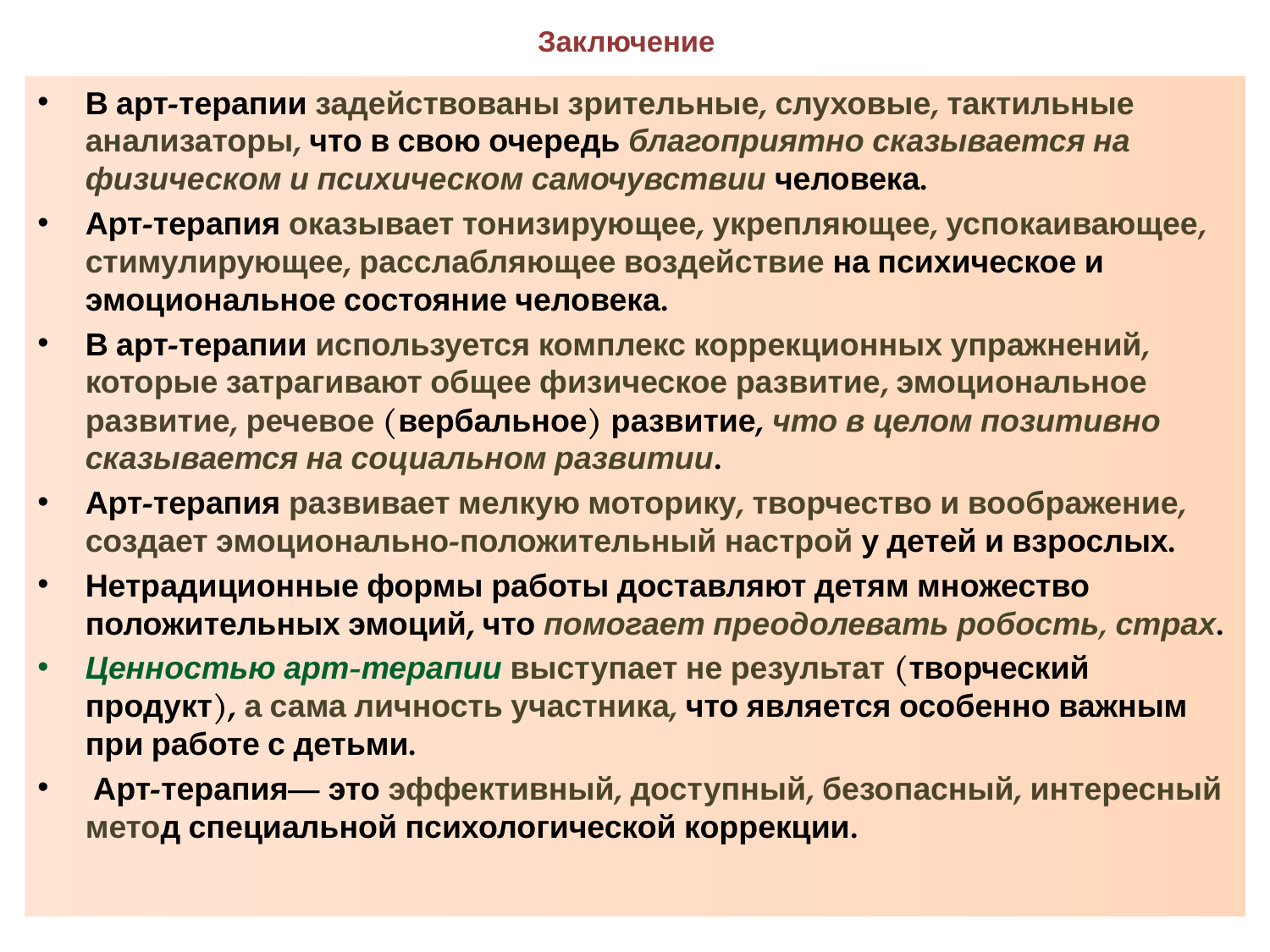

# Заключение
В арт-терапии задействованы зрительные, слуховые, тактильные анализаторы, что в свою очередь благоприятно сказывается на физическом и психическом самочувствии человека.
Арт-терапия оказывает тонизирующее, укрепляющее, успокаивающее, стимулирующее, расслабляющее воздействие на психическое и эмоциональное состояние человека.
В арт-терапии используется комплекс коррекционных упражнений, которые затрагивают общее физическое развитие, эмоциональное развитие, речевое (вербальное) развитие, что в целом позитивно сказывается на социальном развитии.
Арт-терапия развивает мелкую моторику, творчество и воображение, создает эмоционально-положительный настрой у детей и взрослых.
Нетрадиционные формы работы доставляют детям множество положительных эмоций, что помогает преодолевать робость, страх.
Ценностью арт-терапии выступает не результат (творческий продукт), а сама личность участника, что является особенно важным при работе с детьми.
 Арт-терапия— это эффективный, доступный, безопасный, интересный метод специальной психологической коррекции.